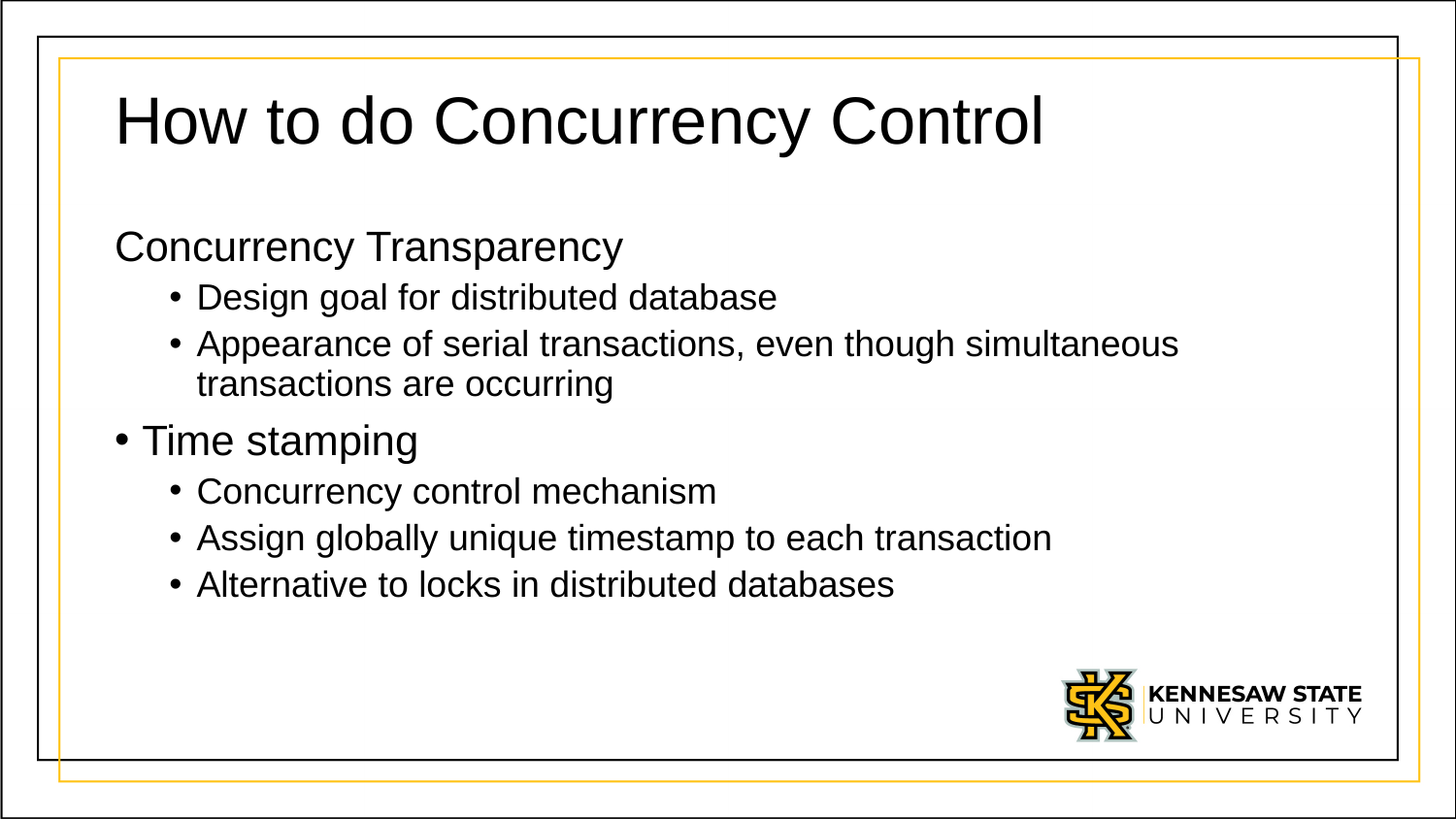

# How to do Concurrency Control
Concurrency Transparency
Design goal for distributed database
Appearance of serial transactions, even though simultaneous transactions are occurring
Time stamping
Concurrency control mechanism
Assign globally unique timestamp to each transaction
Alternative to locks in distributed databases